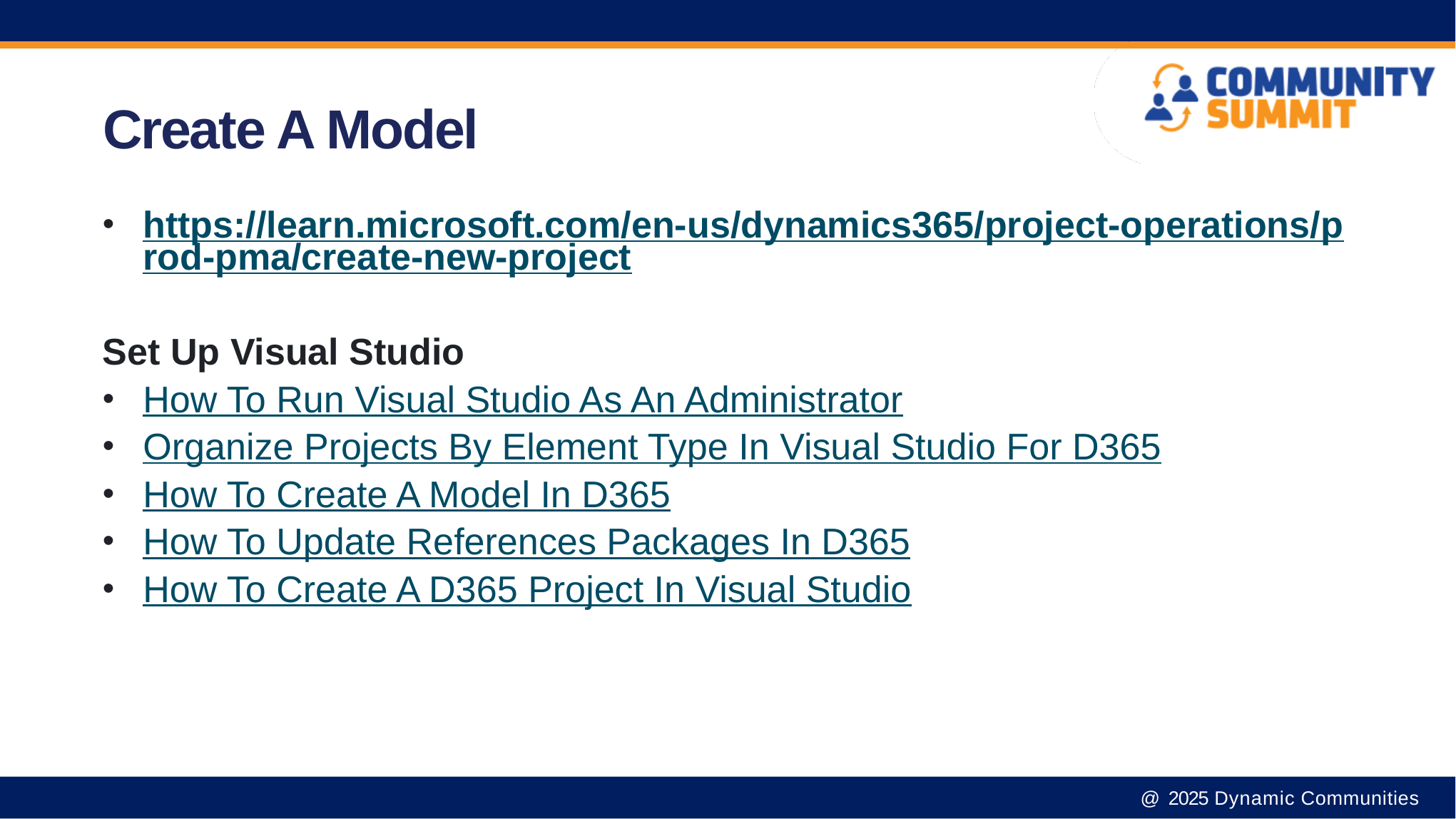

# Create A Model
https://learn.microsoft.com/en-us/dynamics365/project-operations/prod-pma/create-new-project

Set Up Visual Studio
How To Run Visual Studio As An Administrator
Organize Projects By Element Type In Visual Studio For D365
How To Create A Model In D365
How To Update References Packages In D365
How To Create A D365 Project In Visual Studio